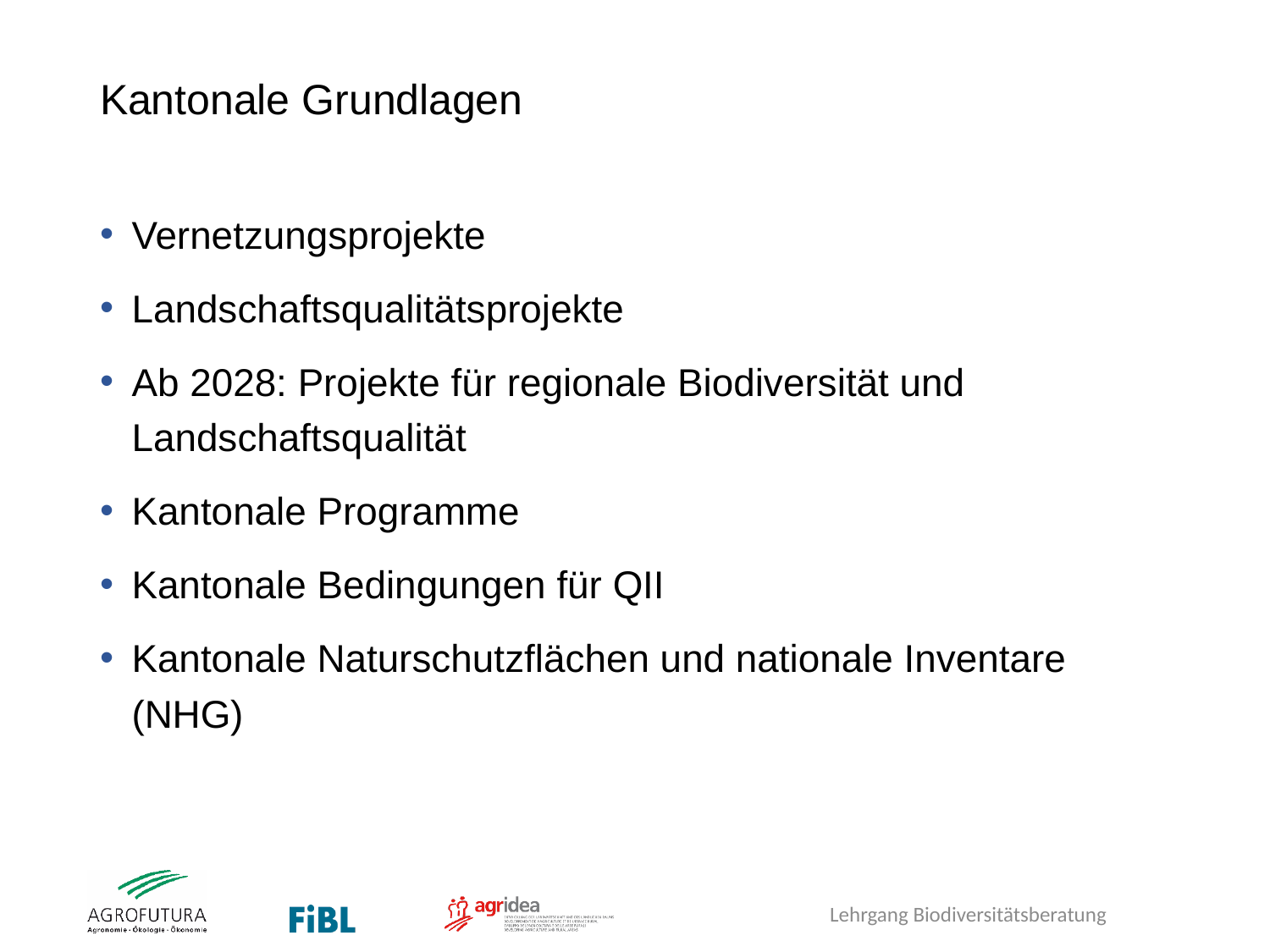

# Kantonale Grundlagen
Vernetzungsprojekte
Landschaftsqualitätsprojekte
Ab 2028: Projekte für regionale Biodiversität und Landschaftsqualität
Kantonale Programme
Kantonale Bedingungen für QII
Kantonale Naturschutzflächen und nationale Inventare (NHG)
Lehrgang Biodiversitätsberatung